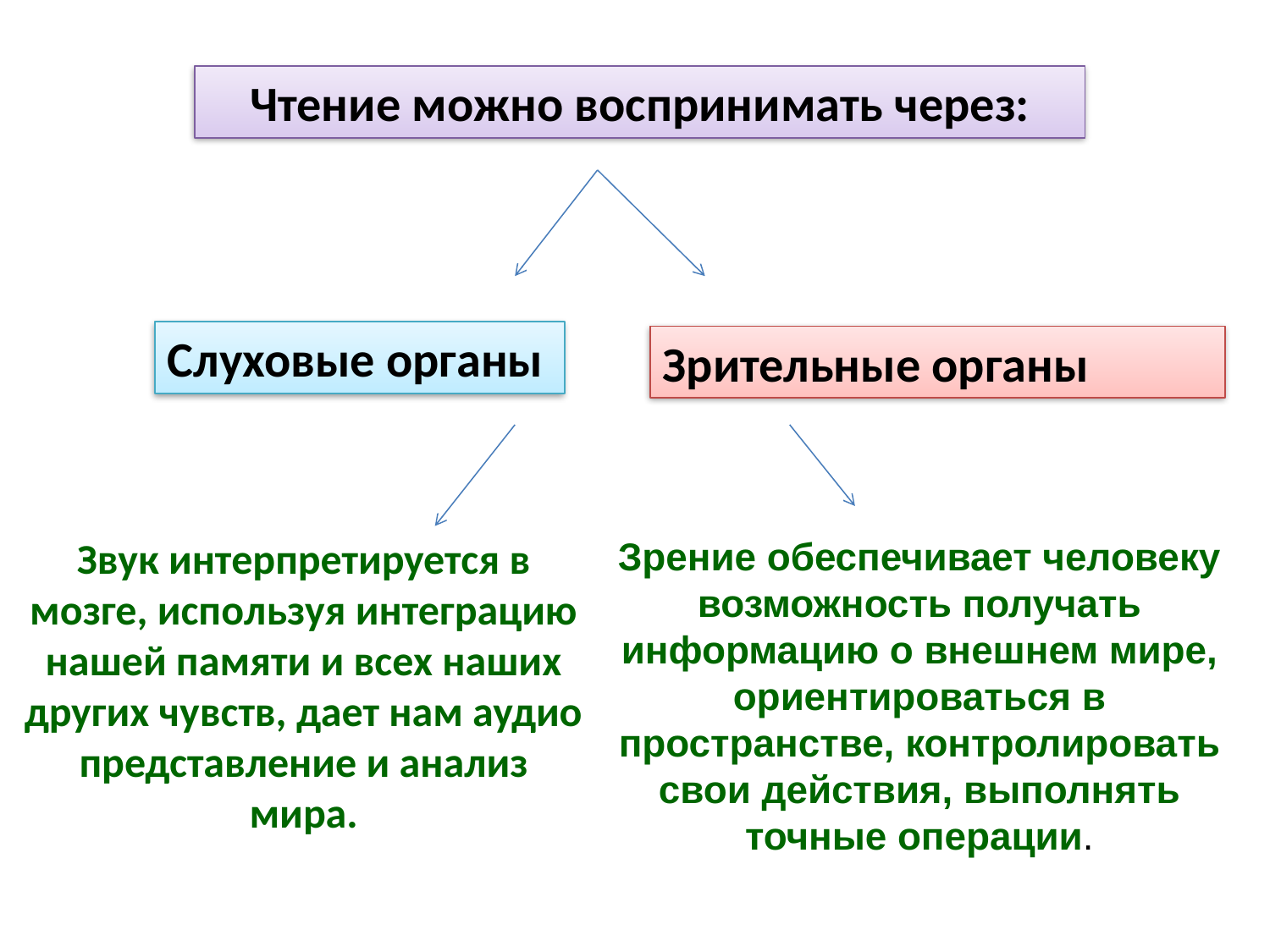

Чтение можно воспринимать через:
Слуховые органы
Зрительные органы
Зрение обеспечивает человеку возможность получать информацию о внешнем мире, ориентироваться в пространстве, контролировать свои действия, выполнять точные операции.
Звук интерпретируется в мозге, используя интеграцию нашей памяти и всех наших других чувств, дает нам аудио представление и анализ мира.